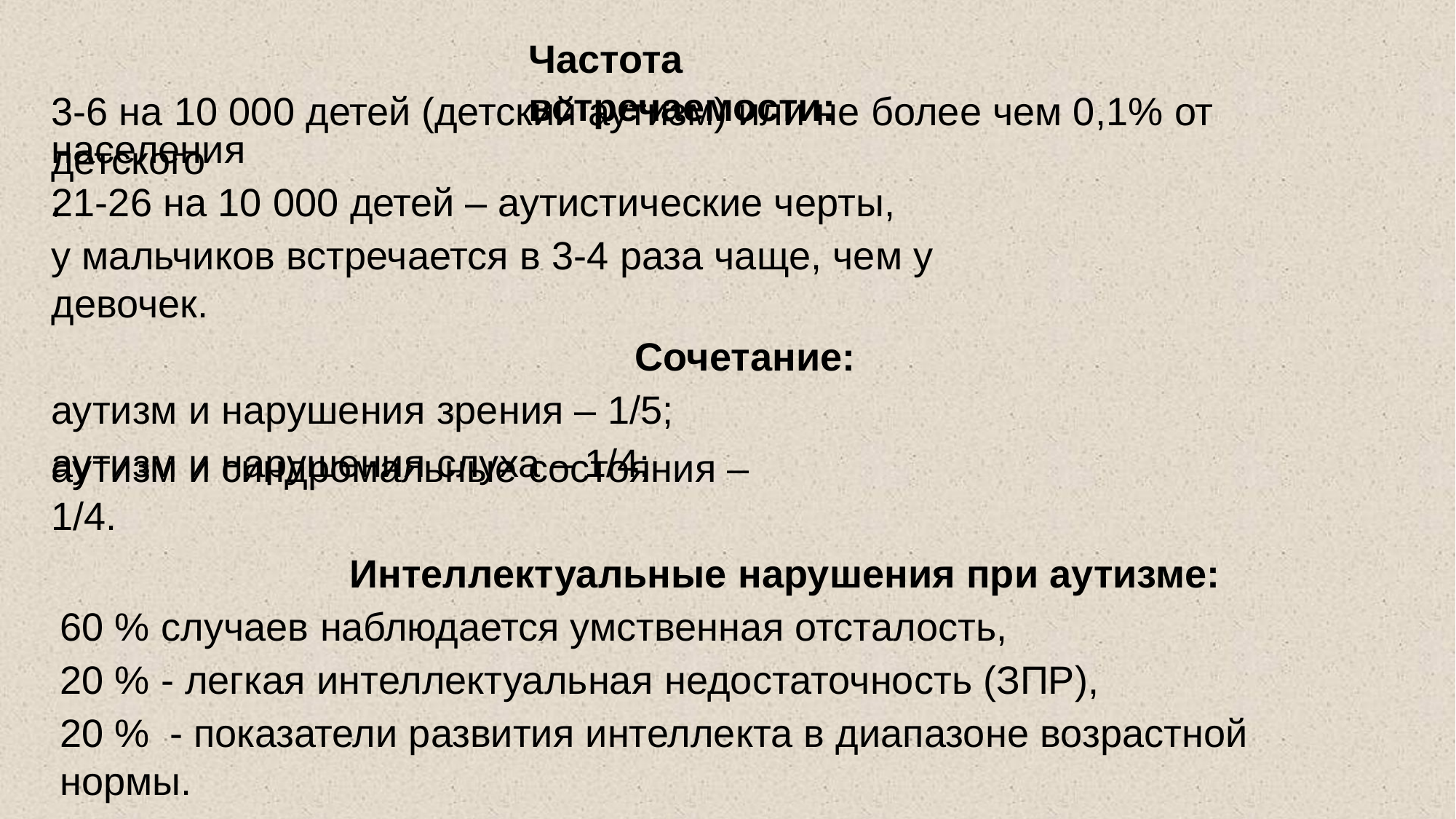

Частота встречаемости:
3-6 на 10 000 детей (детский аутизм) или не более чем 0,1% от детского
населения,
21-26 на 10 000 детей – аутистические черты,
у мальчиков встречается в 3-4 раза чаще, чем у девочек.
Сочетание:
аутизм и нарушения зрения – 1/5;
аутизм и нарушения слуха – 1/4;
аутизм и синдромальные состояния – 1/4.
Интеллектуальные нарушения при аутизме:
60 % случаев наблюдается умственная отсталость,
20 % - легкая интеллектуальная недостаточность (ЗПР),
20 % - показатели развития интеллекта в диапазоне возрастной нормы.